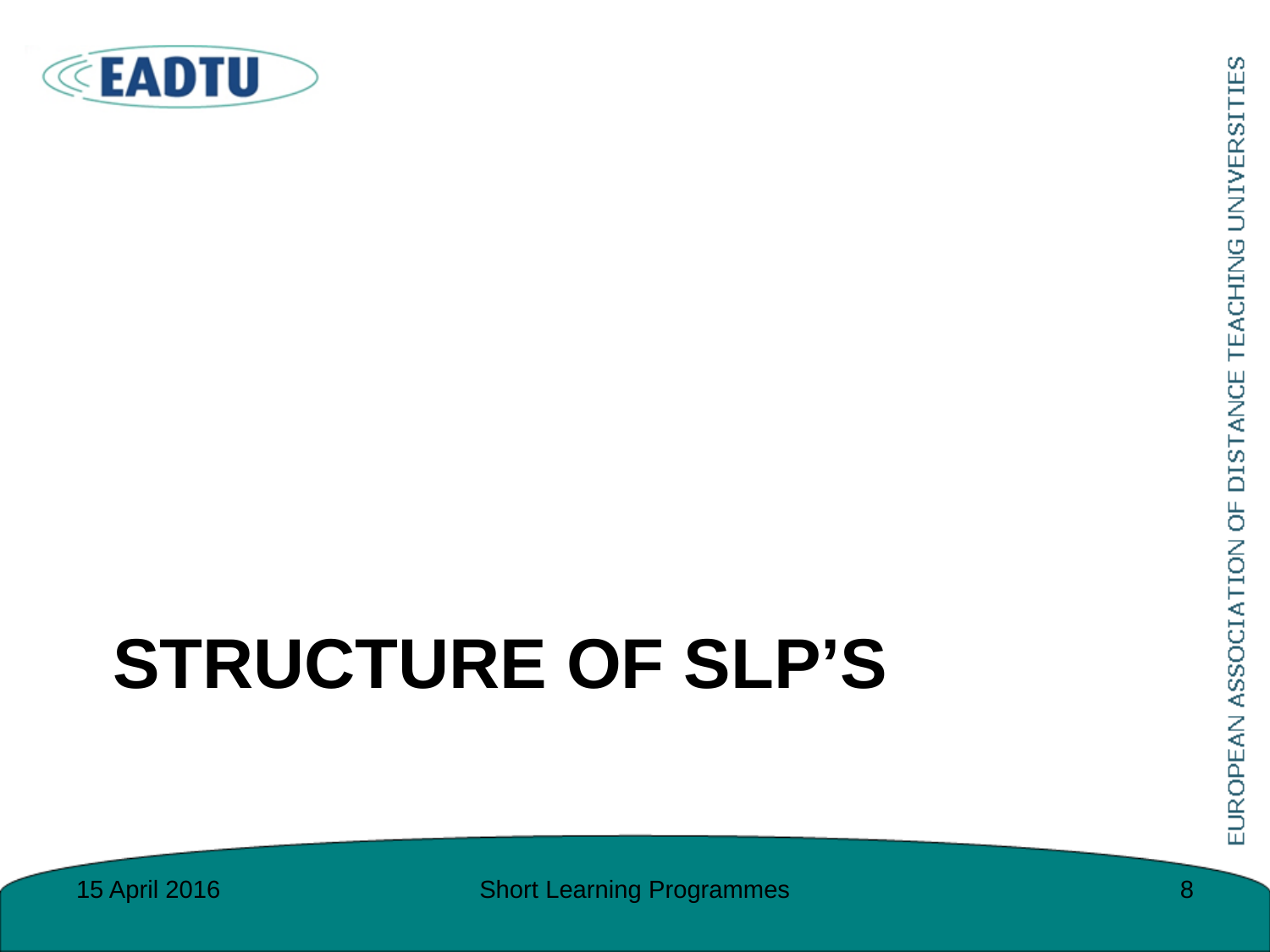

# Structure of SLP’s
15 April 2016
Short Learning Programmes
8